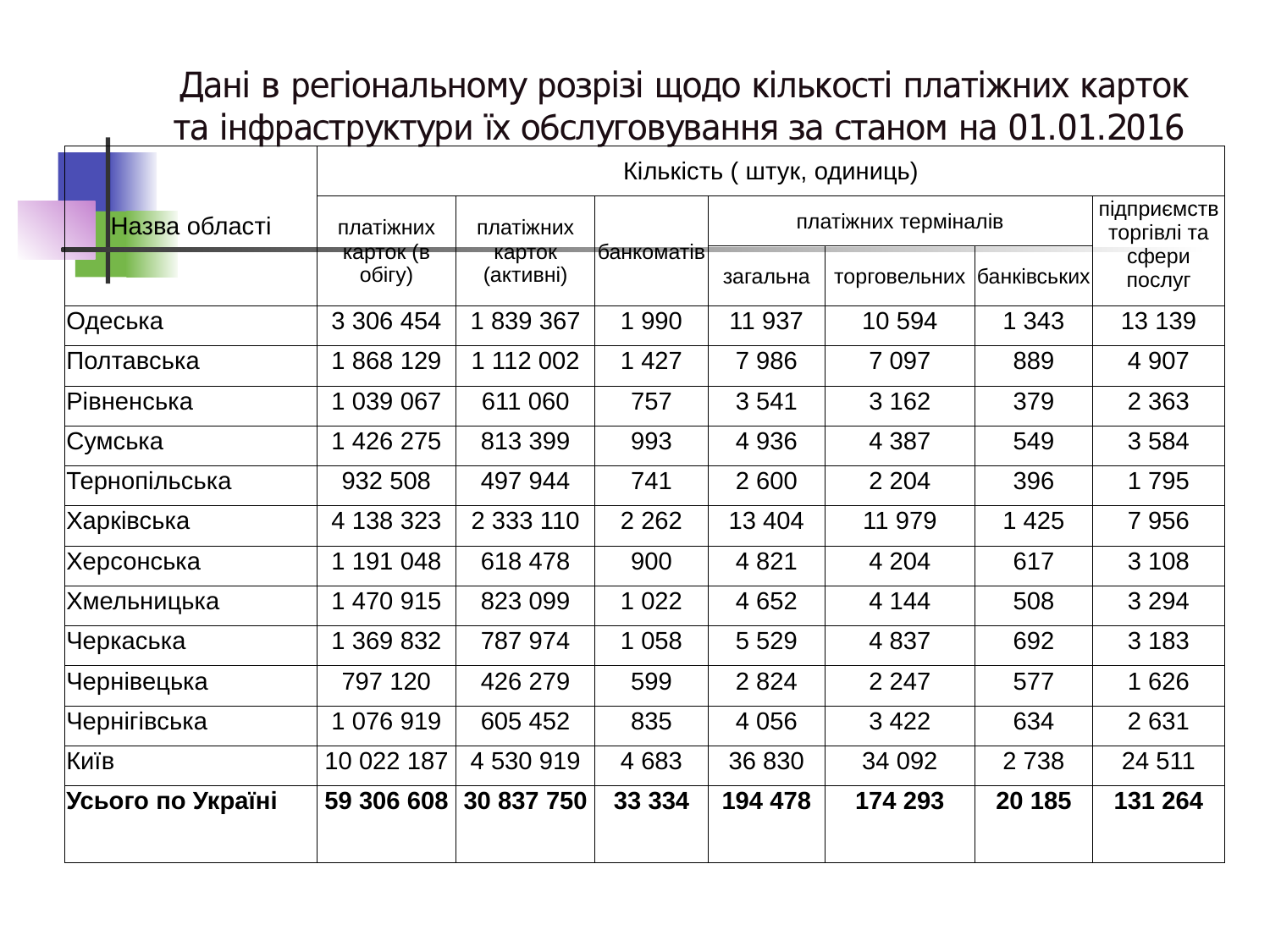

Дані в регіональному розрізі щодо кількості платіжних карток та інфраструктури їх обслуговування за станом на 01.01.2016
| Назва області | Кількість ( штук, одиниць) |  |  |  |  |  |  |
| --- | --- | --- | --- | --- | --- | --- | --- |
|  | платіжних карток (в обігу) | платіжних карток (активні) | банкоматів | платіжних терміналів |  |  | підприємств торгівлі та сфери послуг |
|  |  |  |  | загальна | торговельних | банківських |  |
| Одеська | 3 306 454 | 1 839 367 | 1 990 | 11 937 | 10 594 | 1 343 | 13 139 |
| Полтавська | 1 868 129 | 1 112 002 | 1 427 | 7 986 | 7 097 | 889 | 4 907 |
| Рівненська | 1 039 067 | 611 060 | 757 | 3 541 | 3 162 | 379 | 2 363 |
| Сумська | 1 426 275 | 813 399 | 993 | 4 936 | 4 387 | 549 | 3 584 |
| Тернопільська | 932 508 | 497 944 | 741 | 2 600 | 2 204 | 396 | 1 795 |
| Харківська | 4 138 323 | 2 333 110 | 2 262 | 13 404 | 11 979 | 1 425 | 7 956 |
| Херсонська | 1 191 048 | 618 478 | 900 | 4 821 | 4 204 | 617 | 3 108 |
| Хмельницька | 1 470 915 | 823 099 | 1 022 | 4 652 | 4 144 | 508 | 3 294 |
| Черкаська | 1 369 832 | 787 974 | 1 058 | 5 529 | 4 837 | 692 | 3 183 |
| Чернівецька | 797 120 | 426 279 | 599 | 2 824 | 2 247 | 577 | 1 626 |
| Чернігівська | 1 076 919 | 605 452 | 835 | 4 056 | 3 422 | 634 | 2 631 |
| Київ | 10 022 187 | 4 530 919 | 4 683 | 36 830 | 34 092 | 2 738 | 24 511 |
| Усього по Україні | 59 306 608 | 30 837 750 | 33 334 | 194 478 | 174 293 | 20 185 | 131 264 |